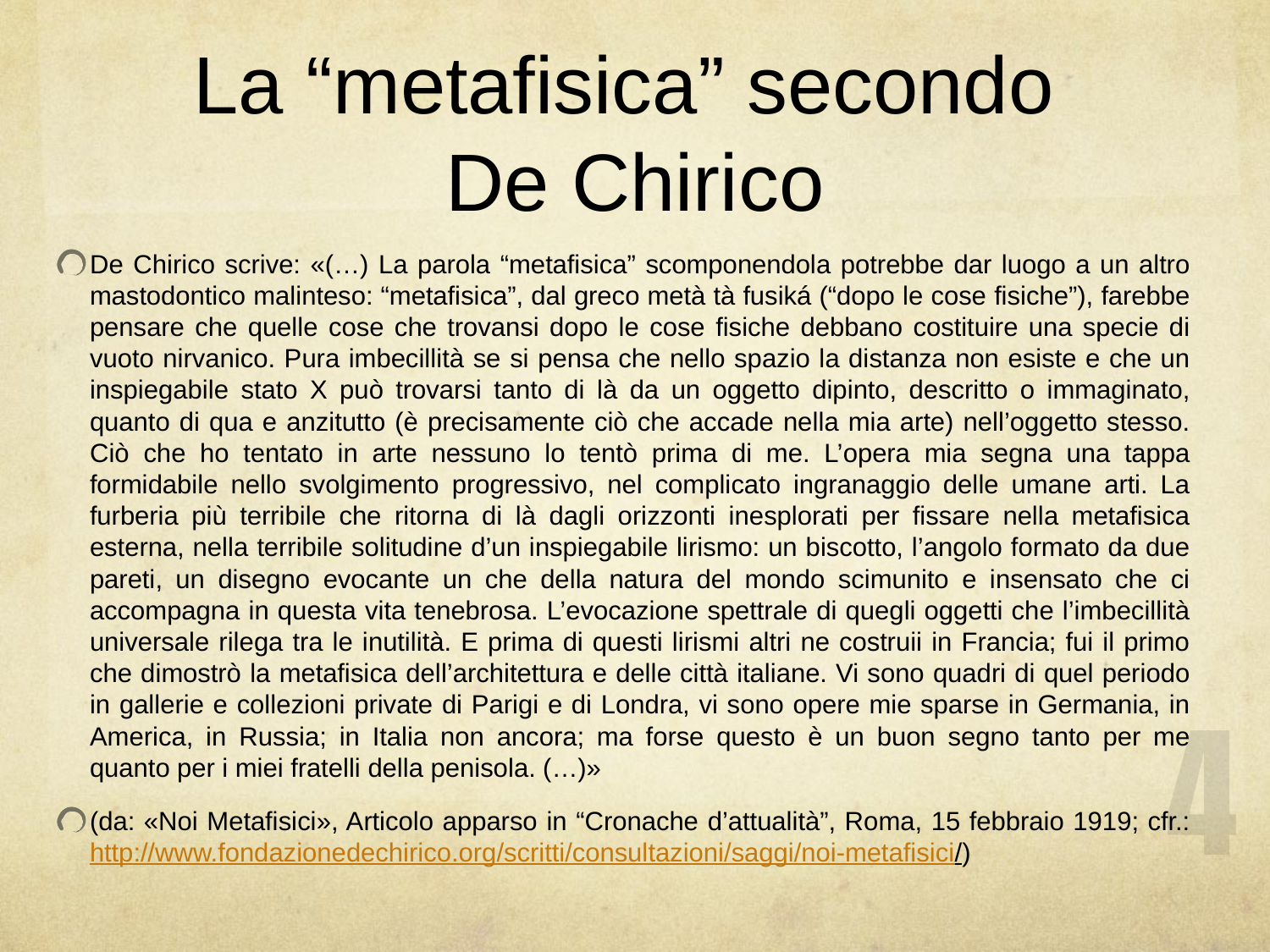

# La “metafisica” secondo De Chirico
De Chirico scrive: «(…) La parola “metafisica” scomponendola potrebbe dar luogo a un altro mastodontico malinteso: “metafisica”, dal greco metà tà fusiká (“dopo le cose fisiche”), farebbe pensare che quelle cose che trovansi dopo le cose fisiche debbano costituire una specie di vuoto nirvanico. Pura imbecillità se si pensa che nello spazio la distanza non esiste e che un inspiegabile stato X può trovarsi tanto di là da un oggetto dipinto, descritto o immaginato, quanto di qua e anzitutto (è precisamente ciò che accade nella mia arte) nell’oggetto stesso. Ciò che ho tentato in arte nessuno lo tentò prima di me. L’opera mia segna una tappa formidabile nello svolgimento progressivo, nel complicato ingranaggio delle umane arti. La furberia più terribile che ritorna di là dagli orizzonti inesplorati per fissare nella metafisica esterna, nella terribile solitudine d’un inspiegabile lirismo: un biscotto, l’angolo formato da due pareti, un disegno evocante un che della natura del mondo scimunito e insensato che ci accompagna in questa vita tenebrosa. L’evocazione spettrale di quegli oggetti che l’imbecillità universale rilega tra le inutilità. E prima di questi lirismi altri ne costruii in Francia; fui il primo che dimostrò la metafisica dell’architettura e delle città italiane. Vi sono quadri di quel periodo in gallerie e collezioni private di Parigi e di Londra, vi sono opere mie sparse in Germania, in America, in Russia; in Italia non ancora; ma forse questo è un buon segno tanto per me quanto per i miei fratelli della penisola. (…)»
(da: «Noi Metafisici», Articolo apparso in “Cronache d’attualità”, Roma, 15 febbraio 1919; cfr.: http://www.fondazionedechirico.org/scritti/consultazioni/saggi/noi-metafisici/)

4